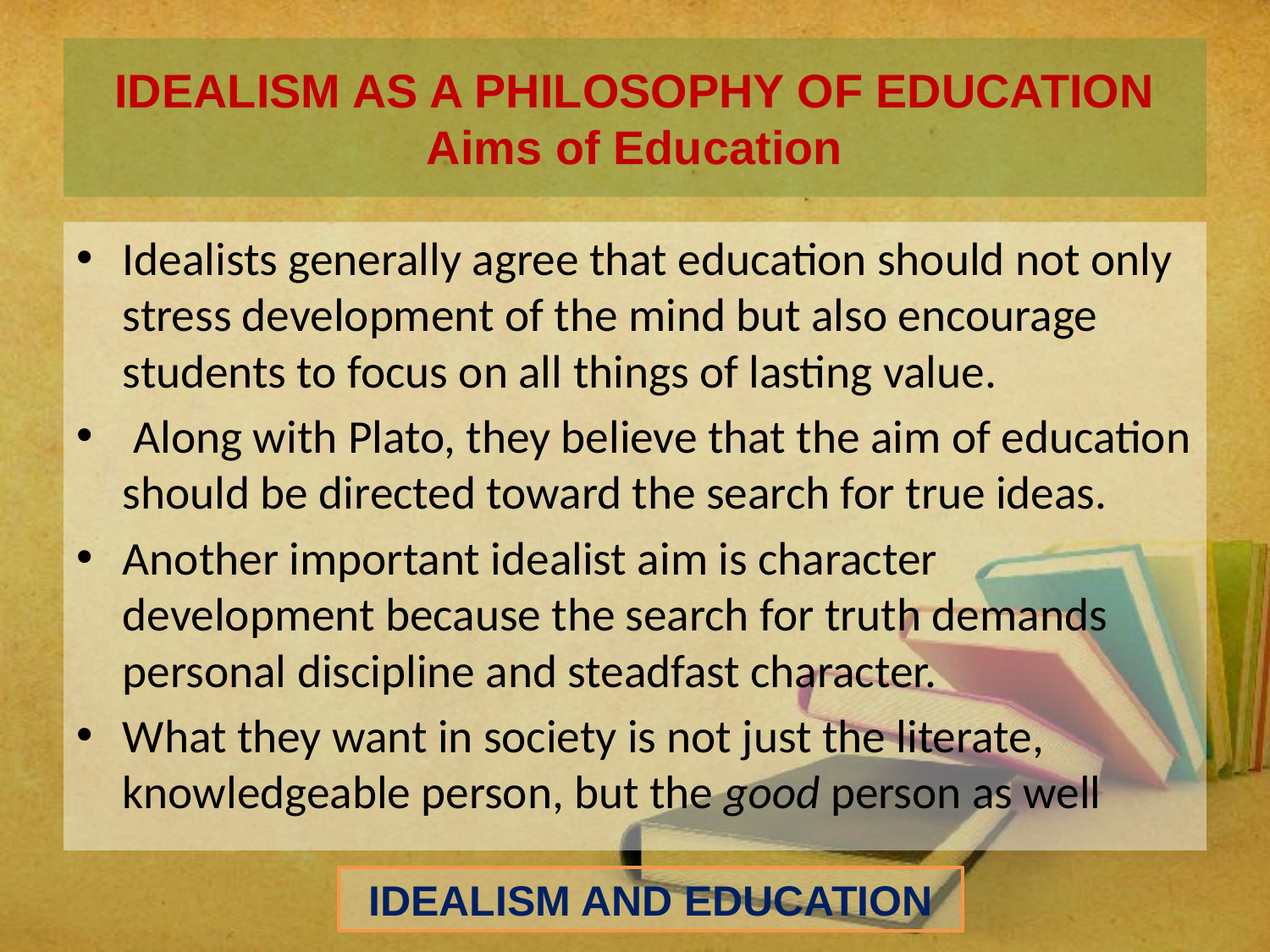

# IDEALISM AS A PHILOSOPHY OF EDUCATION Aims of Education
Idealists generally agree that education should not only stress development of the mind but also encourage students to focus on all things of lasting value.
 Along with Plato, they believe that the aim of education should be directed toward the search for true ideas.
Another important idealist aim is character development because the search for truth demands personal discipline and steadfast character.
What they want in society is not just the literate, knowledgeable person, but the good person as well
IDEALISM AND EDUCATION